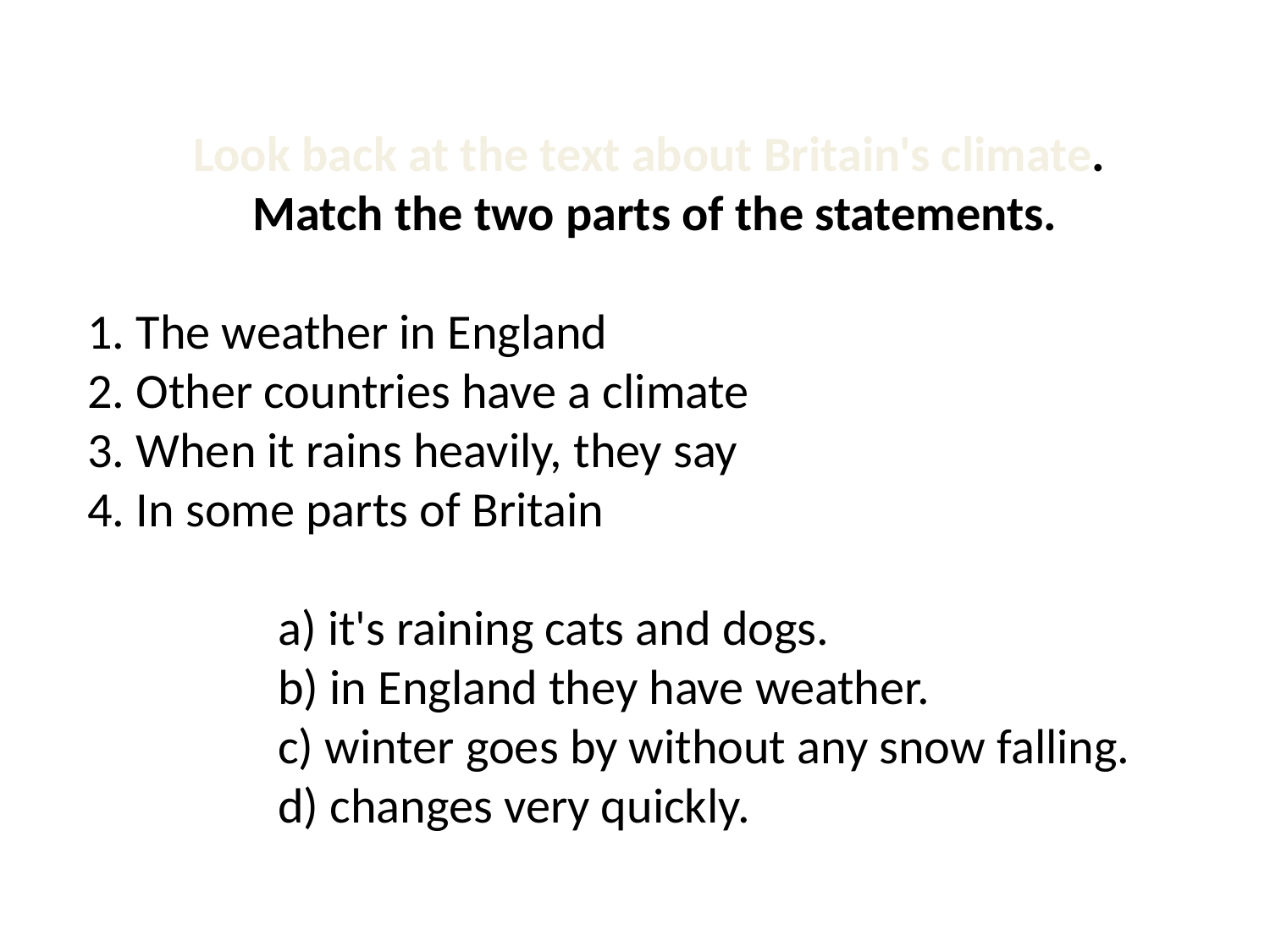

Look back at the text about Britain's climate.
Match the two parts of the statements.

1. The weather in England
2. Other countries have a climate
3. When it rains heavily, they say
4. In some parts of Britain

a) it's raining cats and dogs.
b) in England they have weather.
c) winter goes by without any snow falling.
d) changes very quickly.